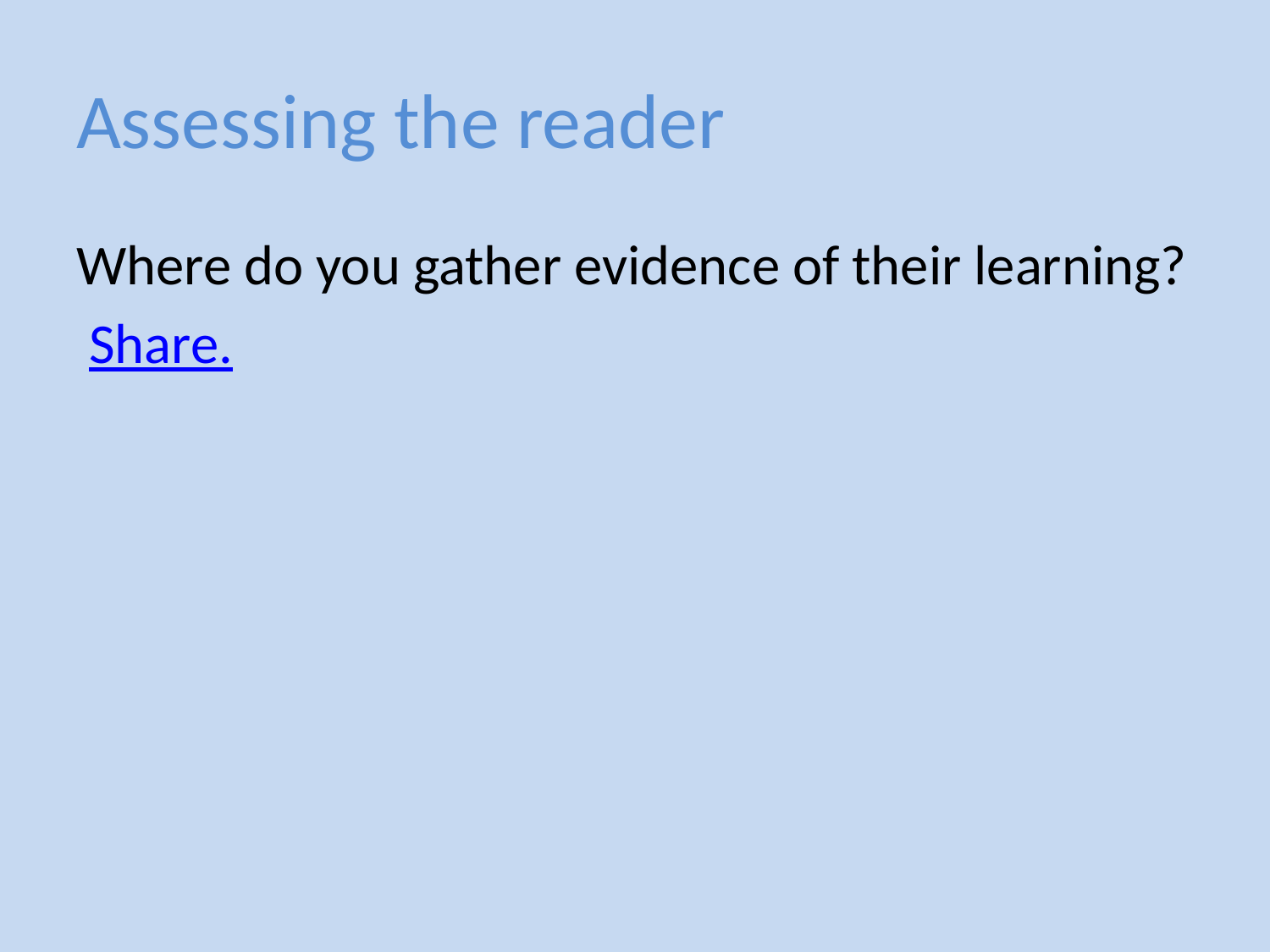

# Assessing the reader
Where do you gather evidence of their learning?
 Share.